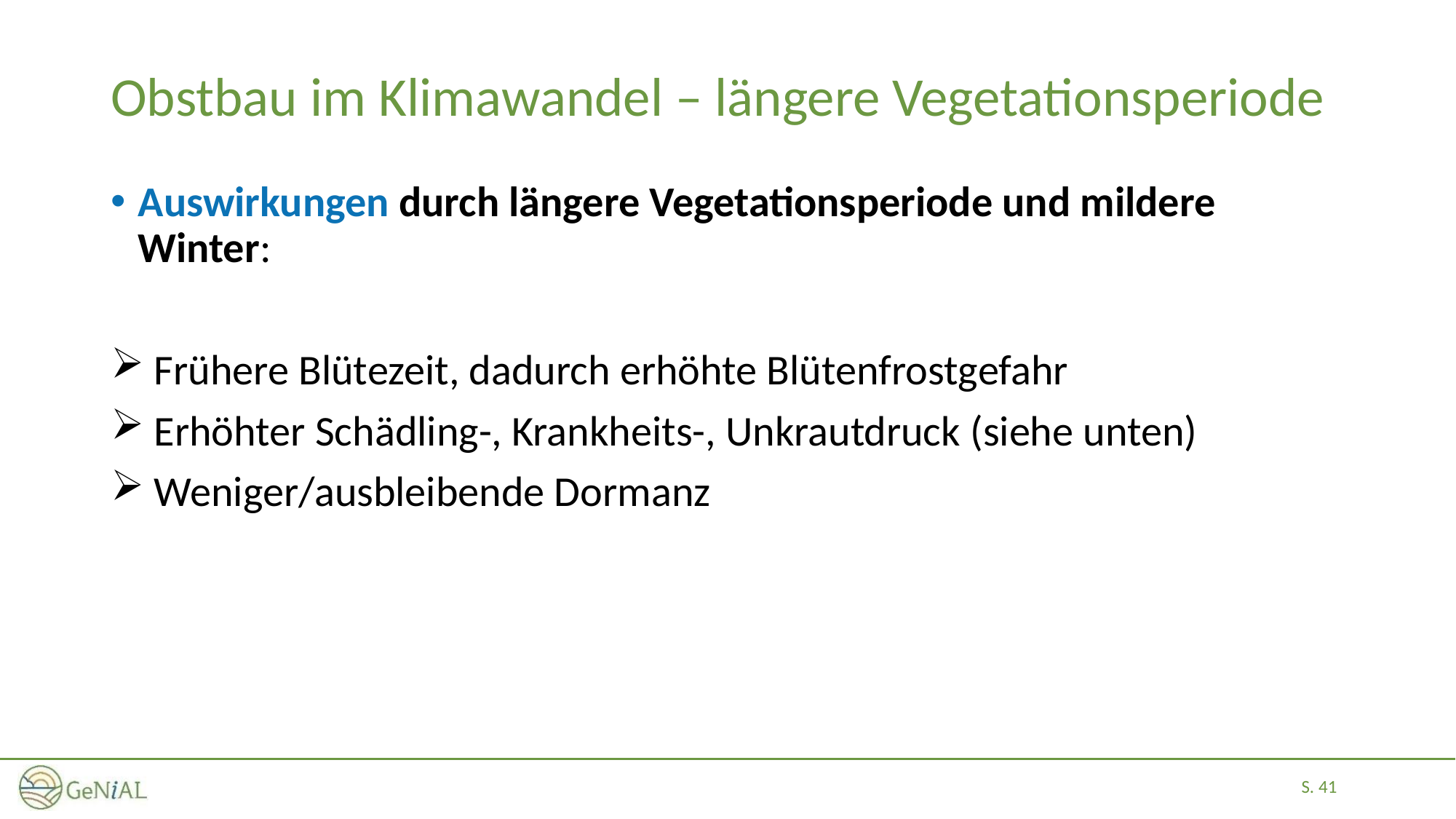

# Obstbau im Klimawandel – längere Vegetationsperiode
Auswirkungen durch längere Vegetationsperiode und mildere Winter:

 Frühere Blütezeit, dadurch erhöhte Blütenfrostgefahr
 Erhöhter Schädling-, Krankheits-, Unkrautdruck (siehe unten)
 Weniger/ausbleibende Dormanz